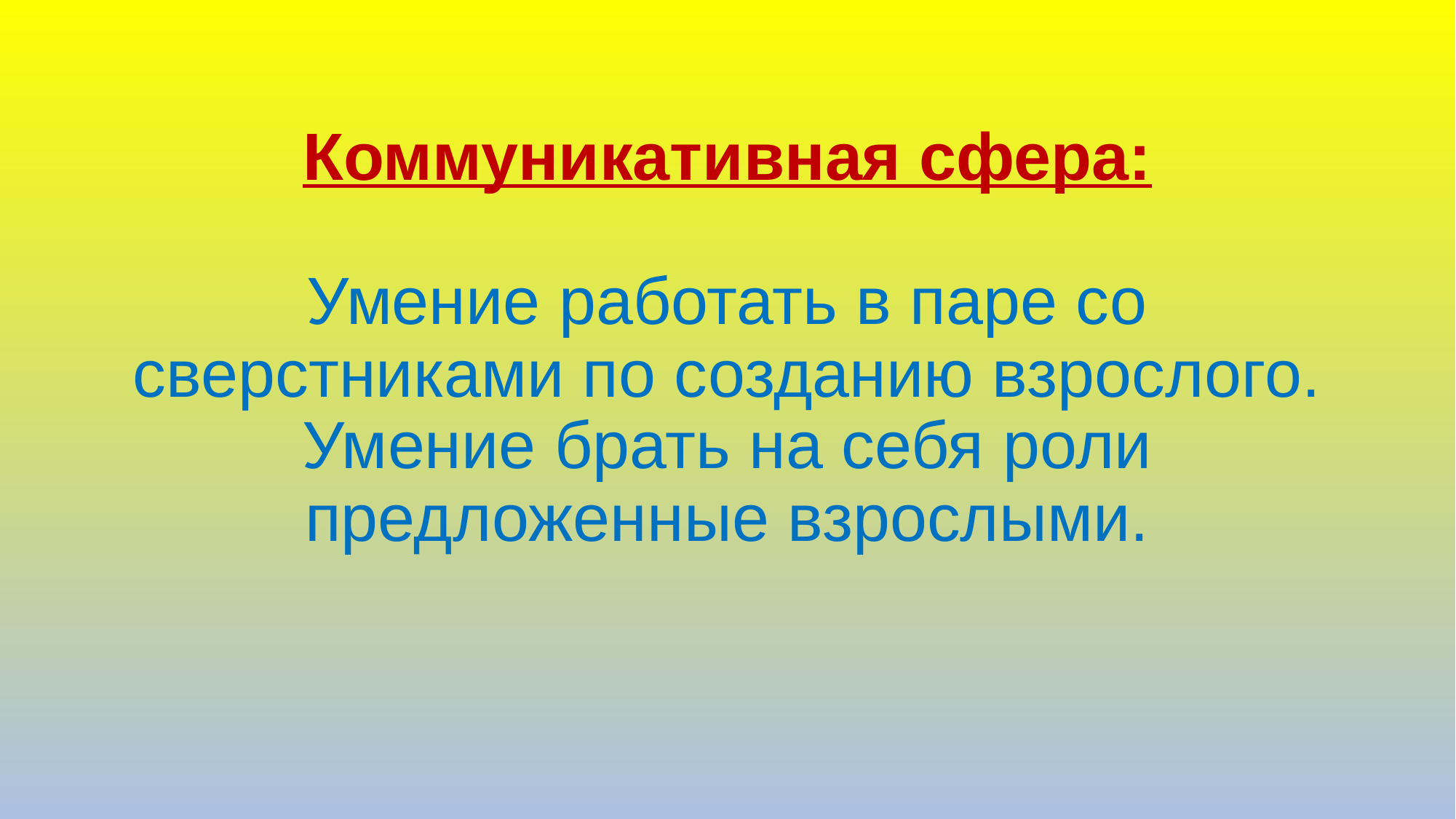

# Коммуникативная сфера: Умение работать в паре со сверстниками по созданию взрослого. Умение брать на себя роли предложенные взрослыми.